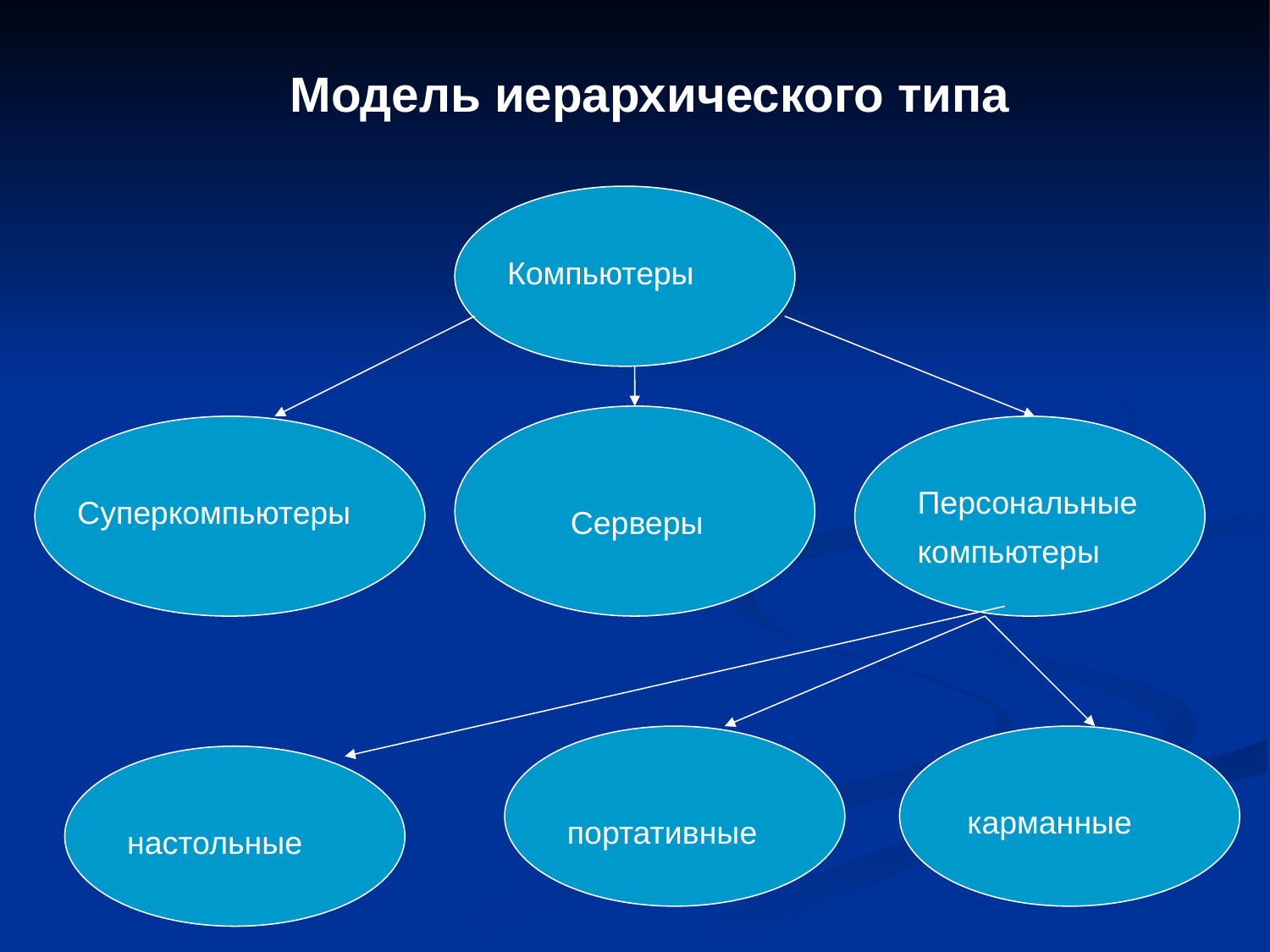

Модель иерархического типа

Компьютеры

Персональные
компьютеры
Суперкомпьютеры
      Серверы

карманные
портативные

настольные